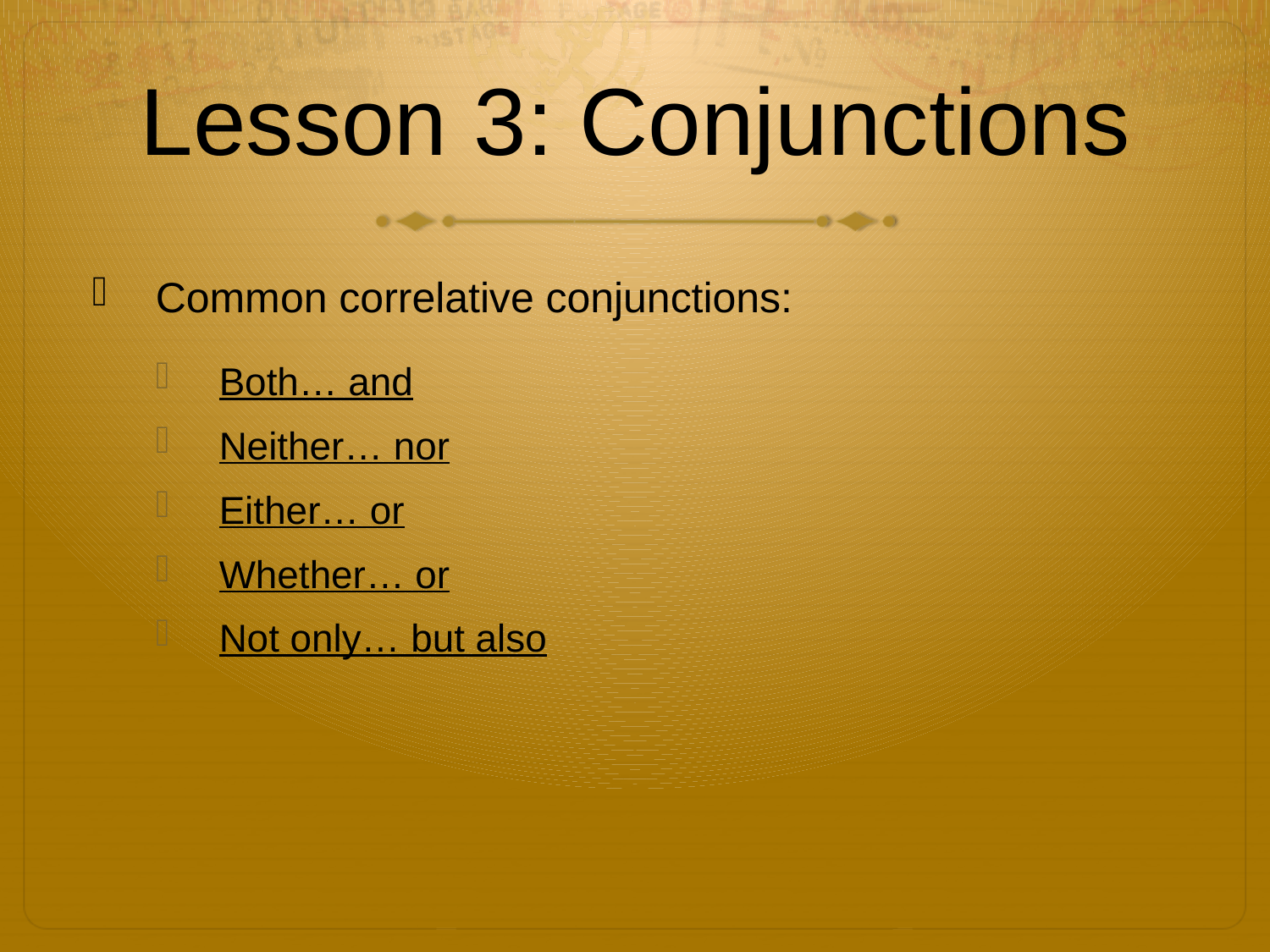

# Lesson 3: Conjunctions
Common correlative conjunctions:
Both… and
Neither… nor
Either… or
Whether… or
Not only… but also